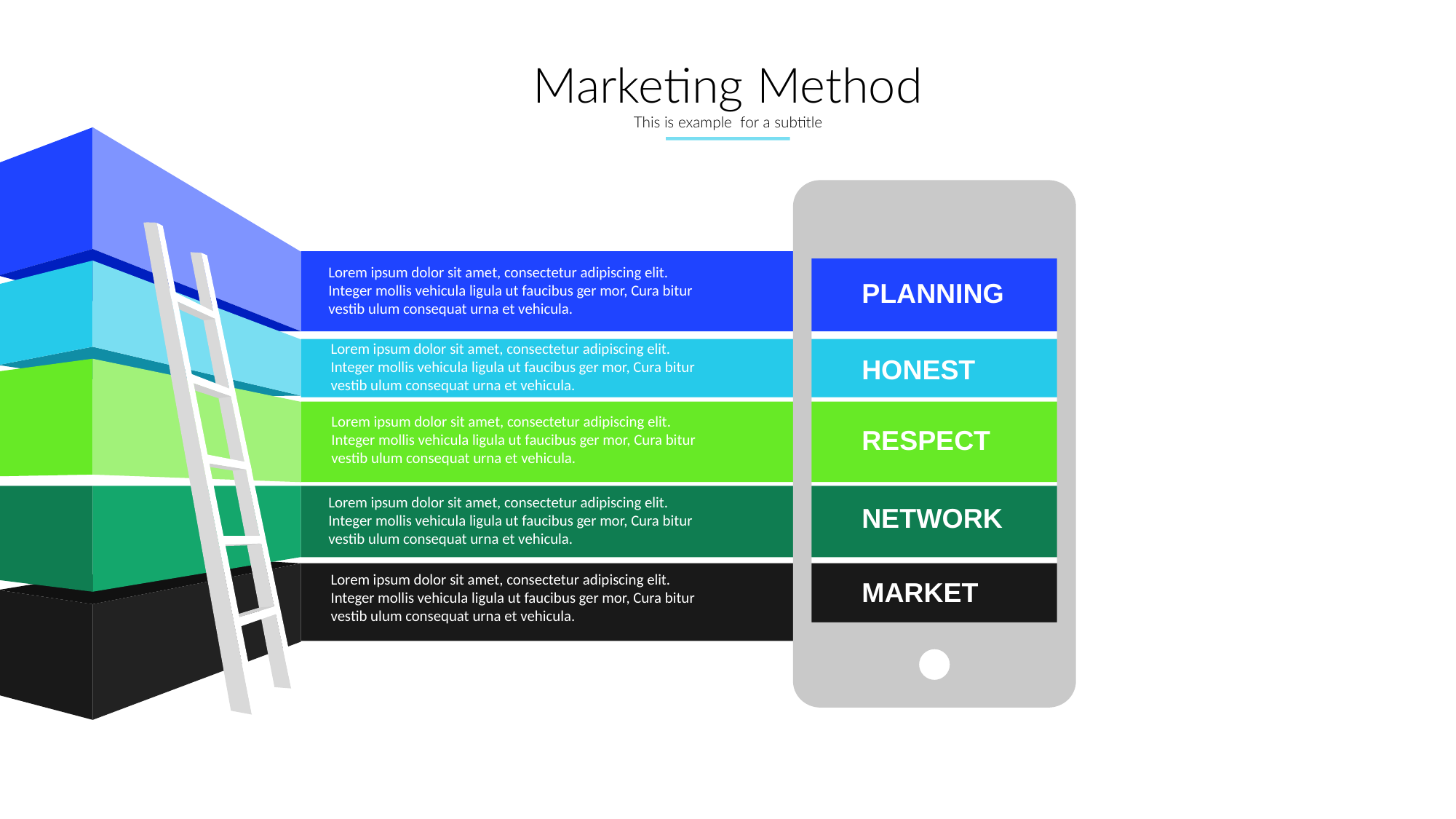

Marketing Method
This is example  for a subtitle

Lorem ipsum dolor sit amet, consectetur adipiscing elit. Integer mollis vehicula ligula ut faucibus ger mor, Cura bitur vestib ulum consequat urna et vehicula.
PLANNING
Lorem ipsum dolor sit amet, consectetur adipiscing elit. Integer mollis vehicula ligula ut faucibus ger mor, Cura bitur vestib ulum consequat urna et vehicula.

HONEST

Lorem ipsum dolor sit amet, consectetur adipiscing elit. Integer mollis vehicula ligula ut faucibus ger mor, Cura bitur vestib ulum consequat urna et vehicula.
RESPECT

NETWORK
Lorem ipsum dolor sit amet, consectetur adipiscing elit. Integer mollis vehicula ligula ut faucibus ger mor, Cura bitur vestib ulum consequat urna et vehicula.

MARKET
Lorem ipsum dolor sit amet, consectetur adipiscing elit. Integer mollis vehicula ligula ut faucibus ger mor, Cura bitur vestib ulum consequat urna et vehicula.